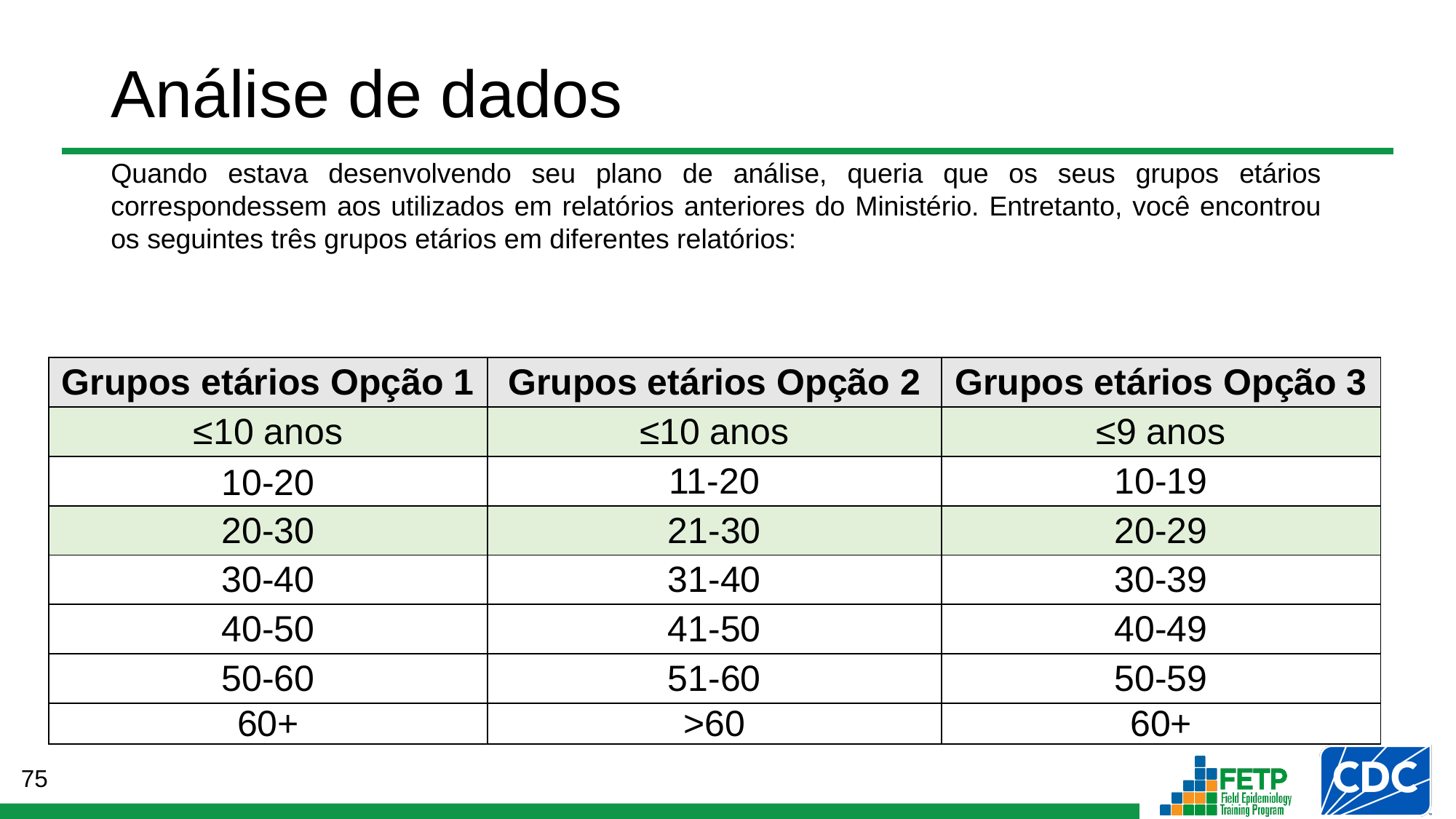

# Análise de dados
Quando estava desenvolvendo seu plano de análise, queria que os seus grupos etários correspondessem aos utilizados em relatórios anteriores do Ministério. Entretanto, você encontrou os seguintes três grupos etários em diferentes relatórios:

| Grupos etários Opção 1 | Grupos etários Opção 2 | Grupos etários Opção 3 |
| --- | --- | --- |
| ≤10 anos | ≤10 anos | ≤9 anos |
| 10-20 | 11-20 | 10-19 |
| 20-30 | 21-30 | 20-29 |
| 30-40 | 31-40 | 30-39 |
| 40-50 | 41-50 | 40-49 |
| 50-60 | 51-60 | 50-59 |
| 60+ | >60 | 60+ |